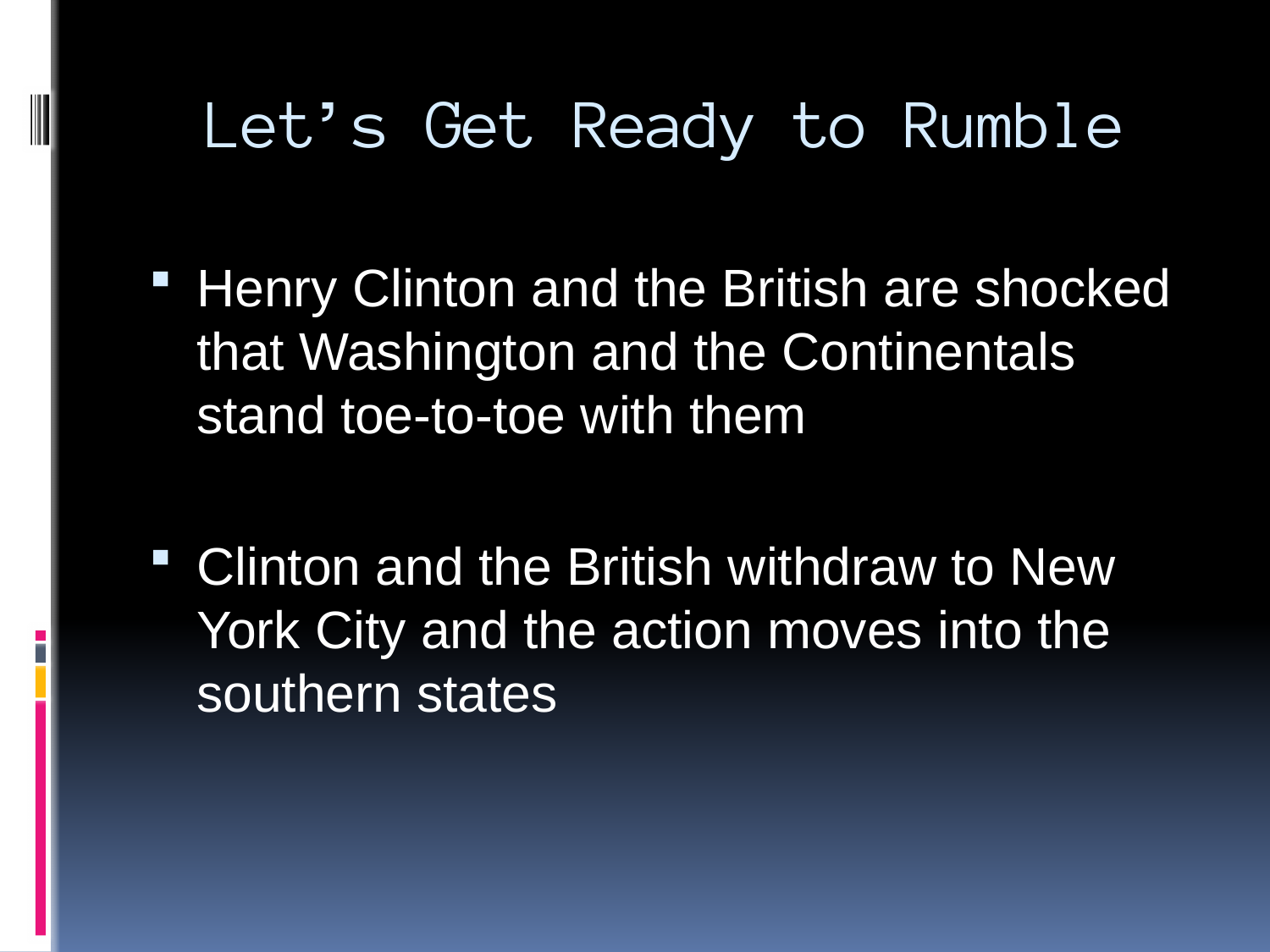

# Let’s Get Ready to Rumble
Henry Clinton and the British are shocked that Washington and the Continentals stand toe-to-toe with them

Clinton and the British withdraw to New York City and the action moves into the southern states